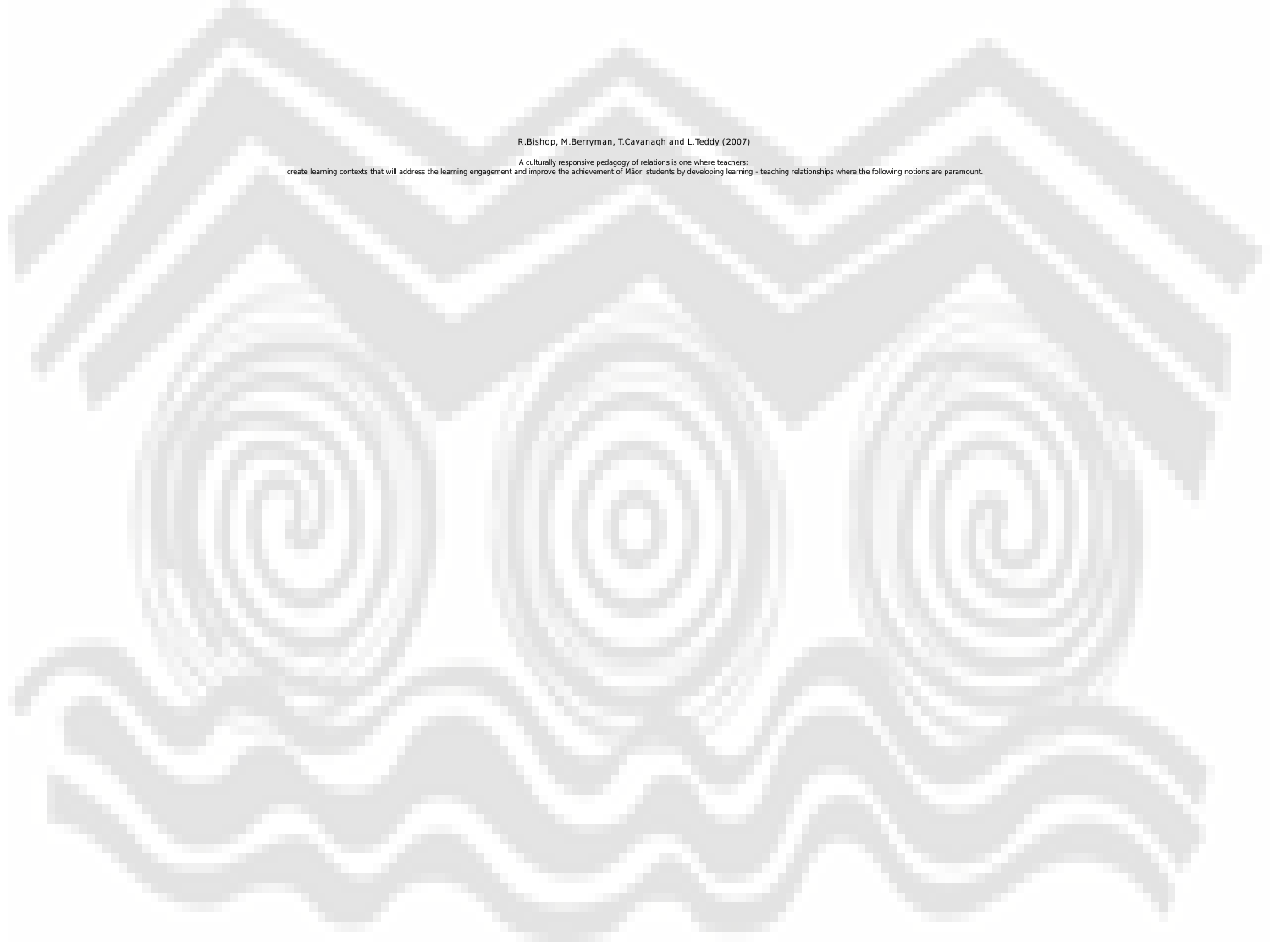

# R.Bishop, M.Berryman, T.Cavanagh and L.Teddy (2007) A culturally responsive pedagogy of relations is one where teachers: create learning contexts that will address the learning engagement and improve the achievement of Māori students by developing learning - teaching relationships where the following notions are paramount.